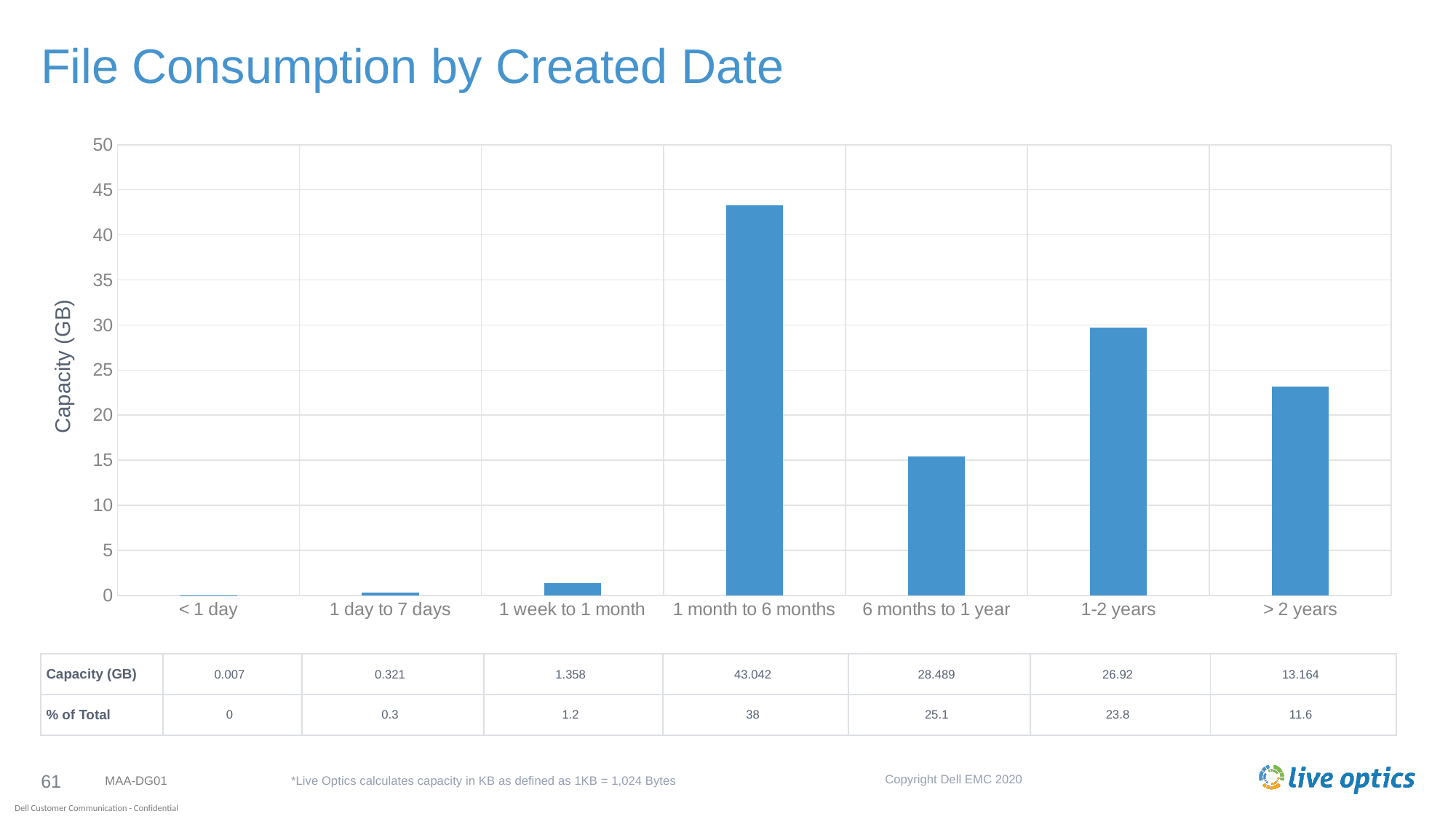

# File Consumption by Created Date

### Chart

| Category | Size (GB) |
|---|---|
| < 1 day | 0.004 |
| 1 day to 7 days | 0.324 |
| 1 week to 1 month | 1.358 |
| 1 month to 6 months | 43.269 |
| 6 months to 1 year | 15.447 |
| 1-2 years | 29.71 |
| > 2 years | 23.187 |
Capacity (GB)
| Capacity (GB) | 0.007 | 0.321 | 1.358 | 43.042 | 28.489 | 26.92 | 13.164 |
| --- | --- | --- | --- | --- | --- | --- | --- |
| % of Total | 0 | 0.3 | 1.2 | 38 | 25.1 | 23.8 | 11.6 |